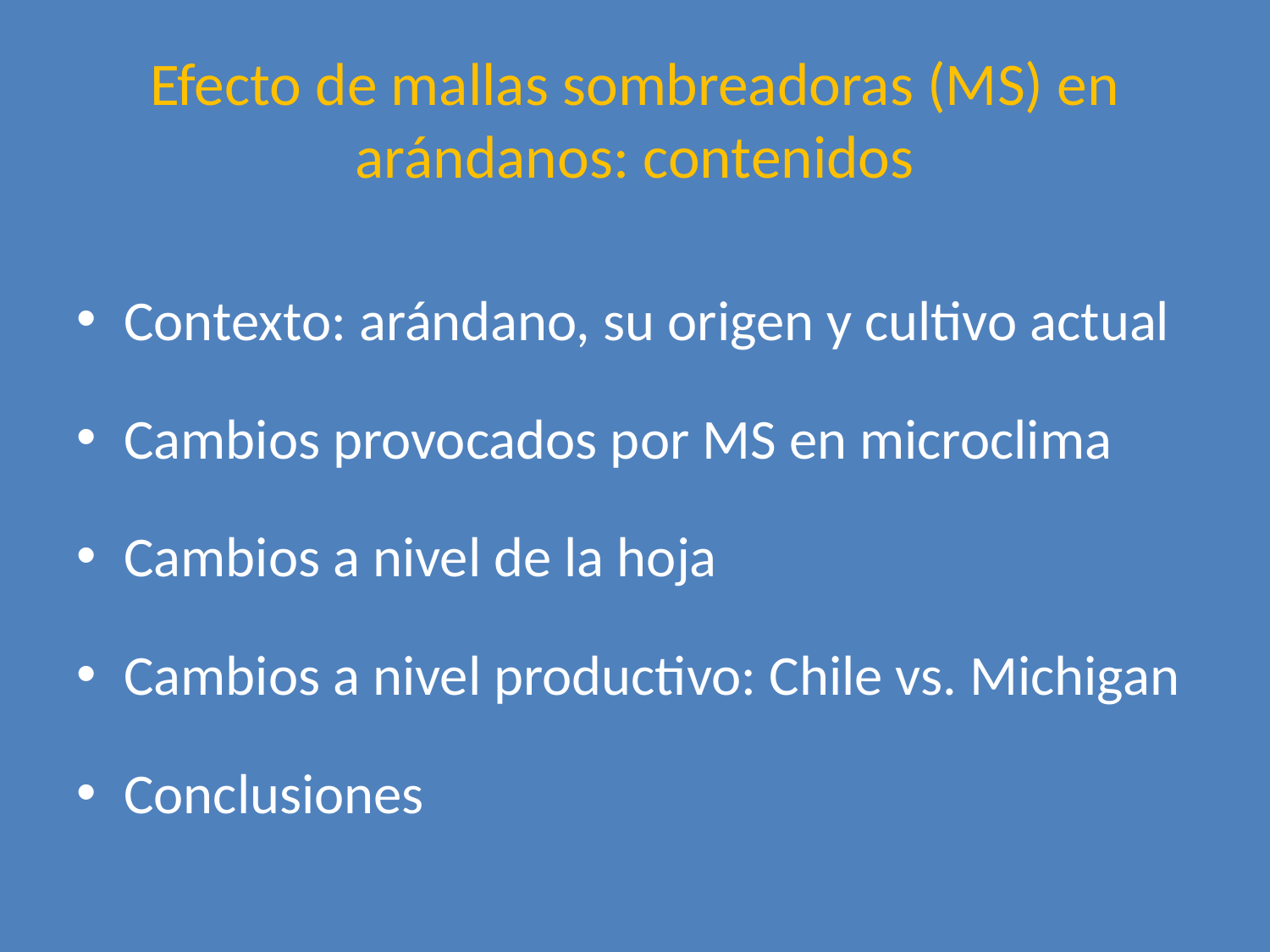

# Efecto de mallas sombreadoras (MS) en arándanos: contenidos
Contexto: arándano, su origen y cultivo actual

Cambios provocados por MS en microclima

Cambios a nivel de la hoja

Cambios a nivel productivo: Chile vs. Michigan

Conclusiones